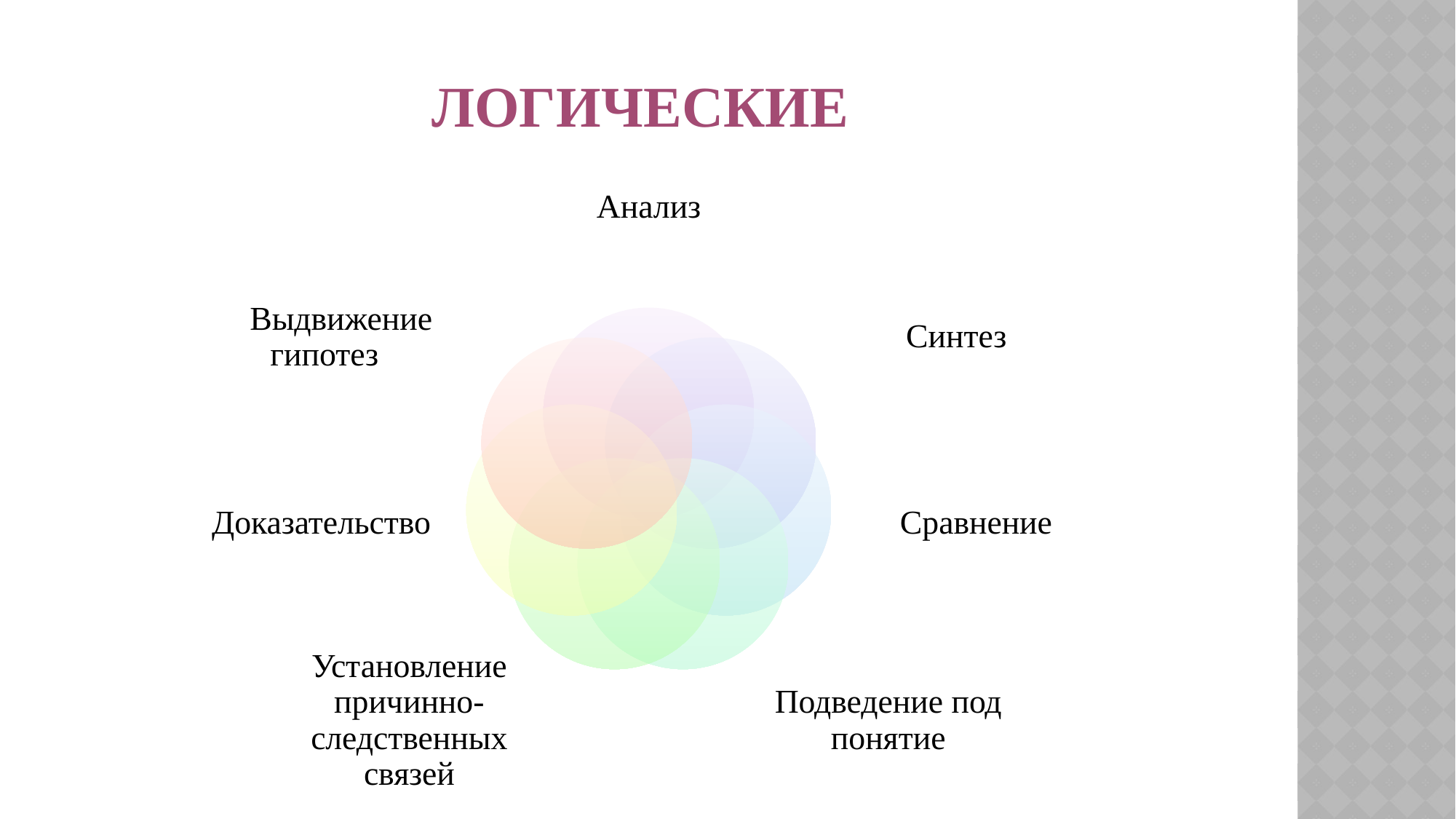

# Логические
Анализ
Синтез
Сравнение
Подведение под понятие
Установление причинно-следственных связей
Доказательство
Выдвижение гипотез